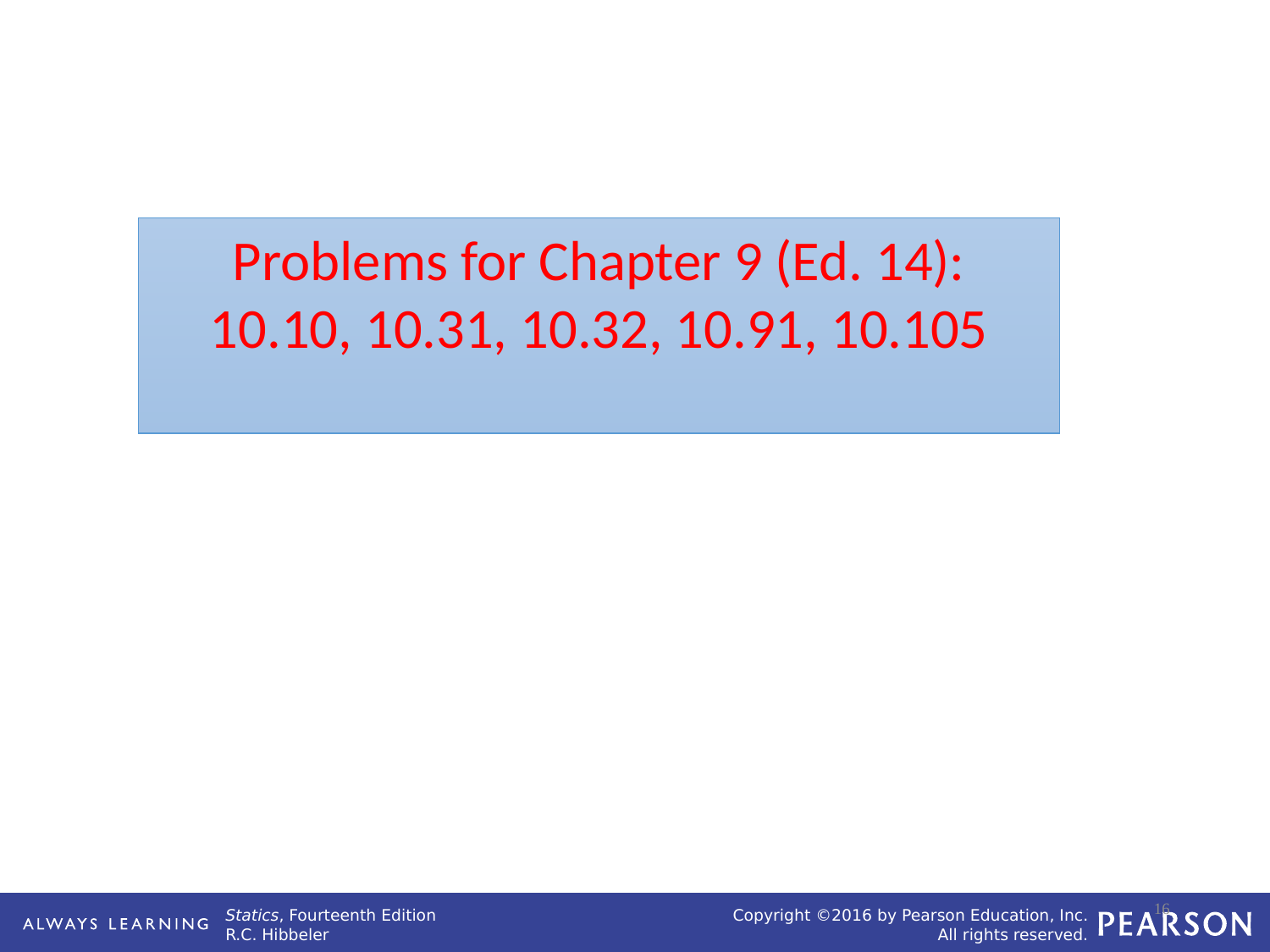

Problems for Chapter 9 (Ed. 14):
10.10, 10.31, 10.32, 10.91, 10.105

16